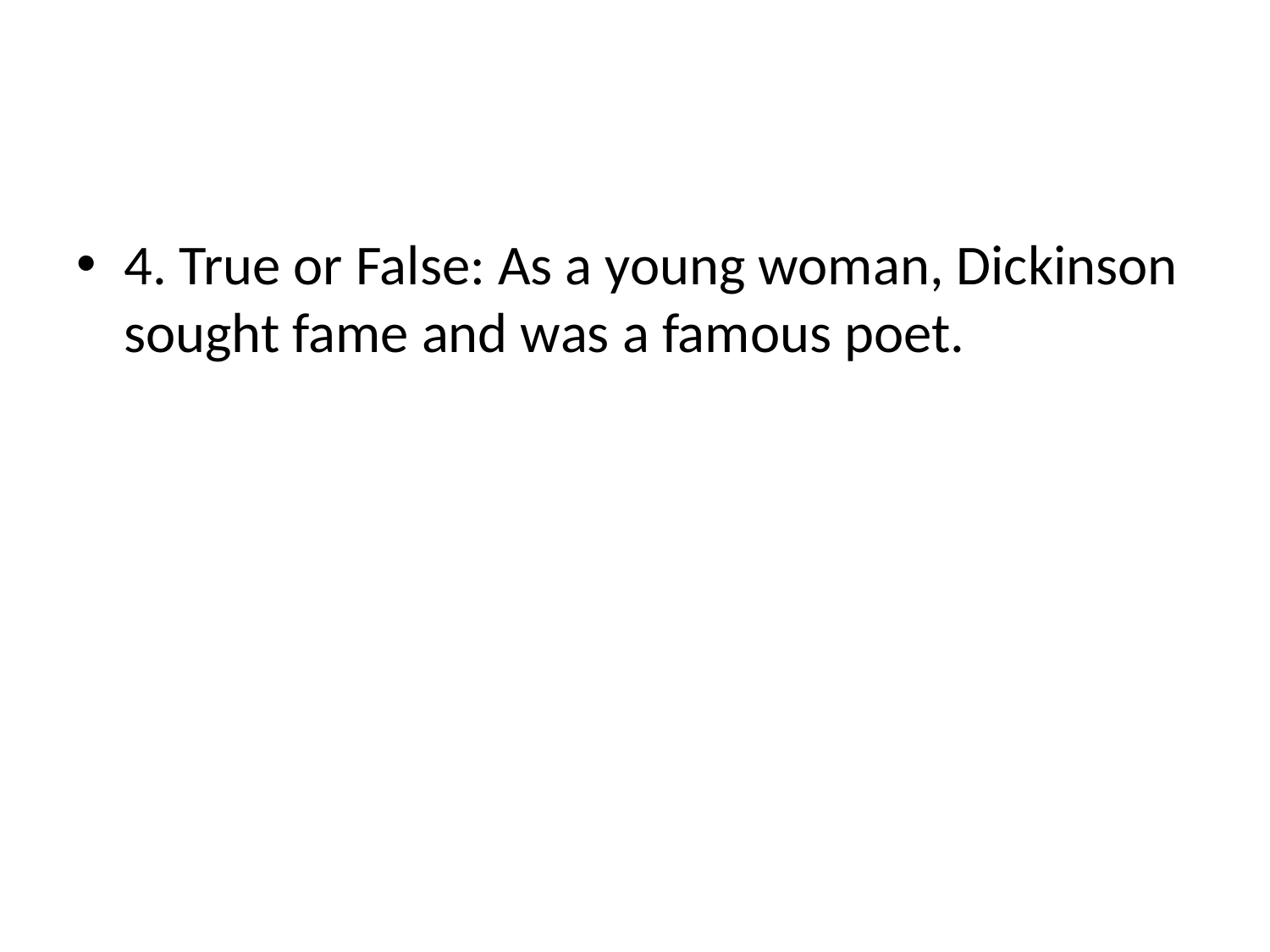

#
4. True or False: As a young woman, Dickinson sought fame and was a famous poet.